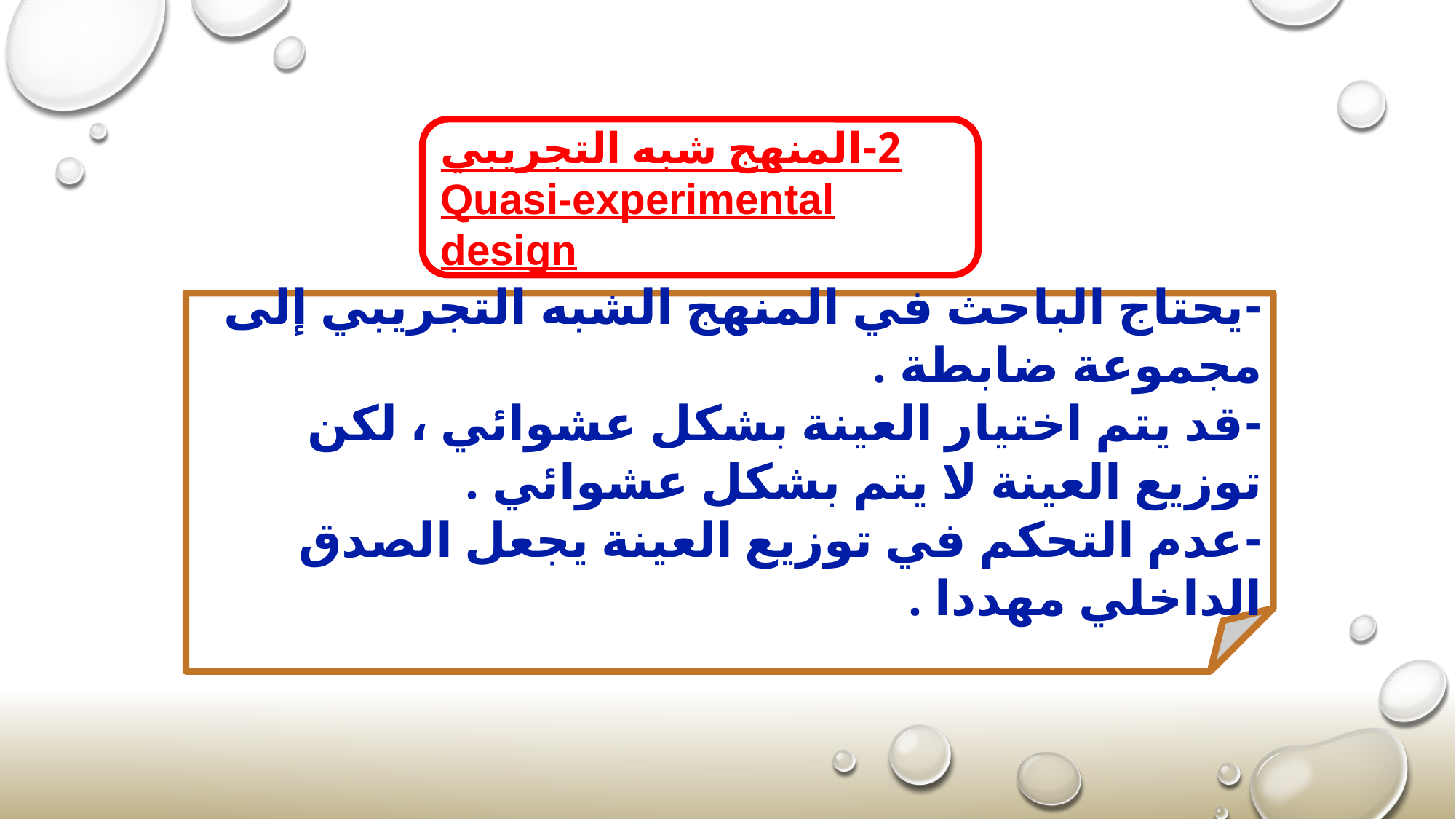

2-المنهج شبه التجريبي Quasi-experimental design
-يحتاج الباحث في المنهج الشبه التجريبي إلى مجموعة ضابطة .
-قد يتم اختيار العينة بشكل عشوائي ، لكن توزيع العينة لا يتم بشكل عشوائي .
-عدم التحكم في توزيع العينة يجعل الصدق الداخلي مهددا .